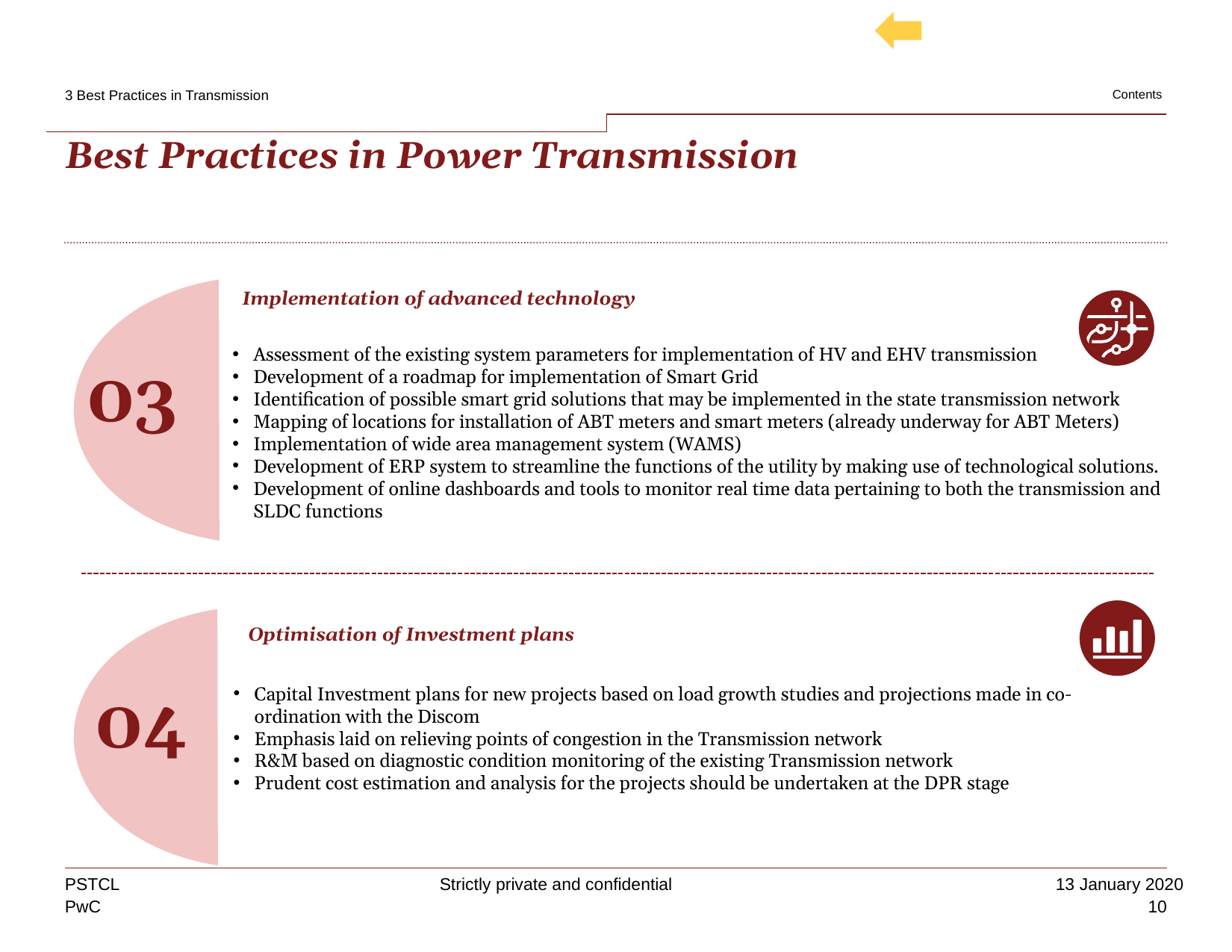

3 Best Practices in Transmission
Contents
# Best Practices in Power Transmission

Implementation of advanced technology
Assessment of the existing system parameters for implementation of HV and EHV transmission
Development of a roadmap for implementation of Smart Grid
Identification of possible smart grid solutions that may be implemented in the state transmission network
Mapping of locations for installation of ABT meters and smart meters (already underway for ABT Meters)
Implementation of wide area management system (WAMS)
Development of ERP system to streamline the functions of the utility by making use of technological solutions.
Development of online dashboards and tools to monitor real time data pertaining to both the transmission and SLDC functions

03

Optimisation of Investment plans
04

Capital Investment plans for new projects based on load growth studies and projections made in co-ordination with the Discom
Emphasis laid on relieving points of congestion in the Transmission network
R&M based on diagnostic condition monitoring of the existing Transmission network
Prudent cost estimation and analysis for the projects should be undertaken at the DPR stage
PSTCL
10